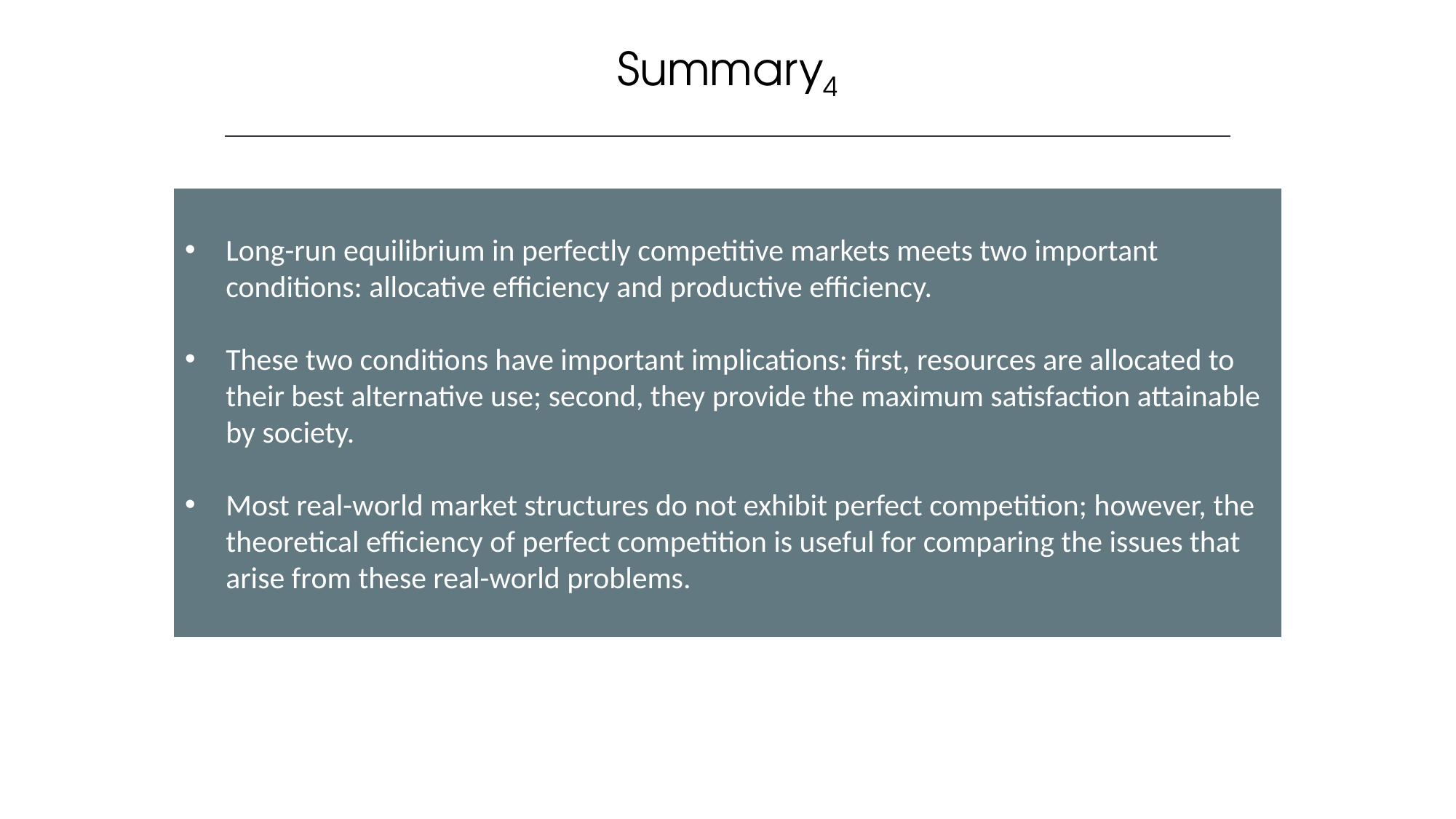

Summary4

Long-run equilibrium in perfectly competitive markets meets two important conditions: allocative efficiency and productive efficiency.

These two conditions have important implications: first, resources are allocated to their best alternative use; second, they provide the maximum satisfaction attainable by society.

Most real-world market structures do not exhibit perfect competition; however, the theoretical efficiency of perfect competition is useful for comparing the issues that arise from these real-world problems.